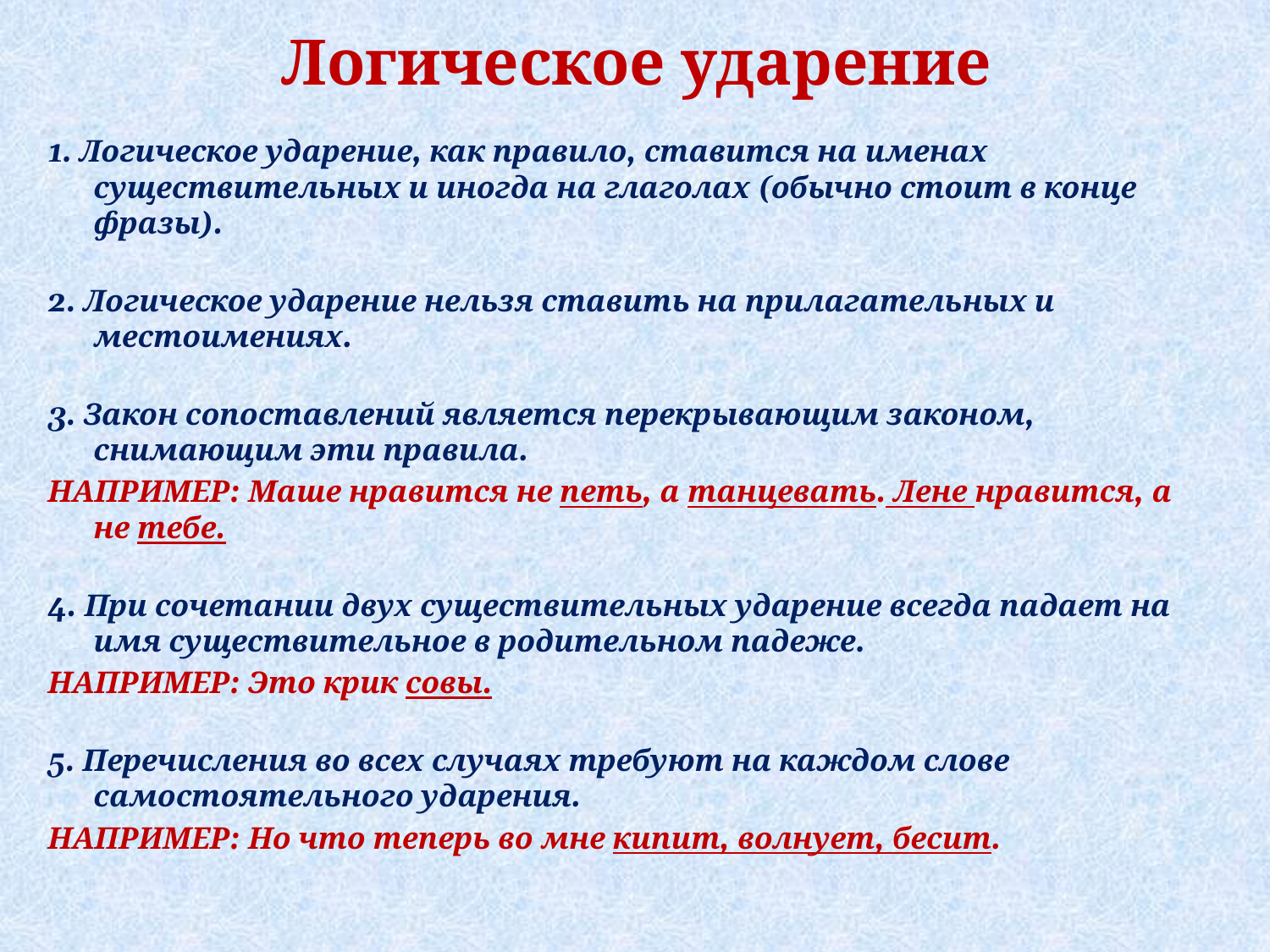

# Логическое ударение
1. Логическое ударение, как правило, ставится на именах существительных и иногда на глаголах (обычно стоит в конце фразы).
2. Логическое ударение нельзя ставить на прилагательных и местоимениях.
3. Закон сопоставлений является перекрывающим законом, снимающим эти правила.
НАПРИМЕР: Маше нравится не петь, а танцевать. Лене нравится, а не тебе.
4. При сочетании двух существительных ударение всегда падает на имя существительное в родительном падеже.
НАПРИМЕР: Это крик совы.
5. Перечисления во всех случаях требуют на каждом слове самостоятельного ударения.
НАПРИМЕР: Но что теперь во мне кипит, волнует, бесит.